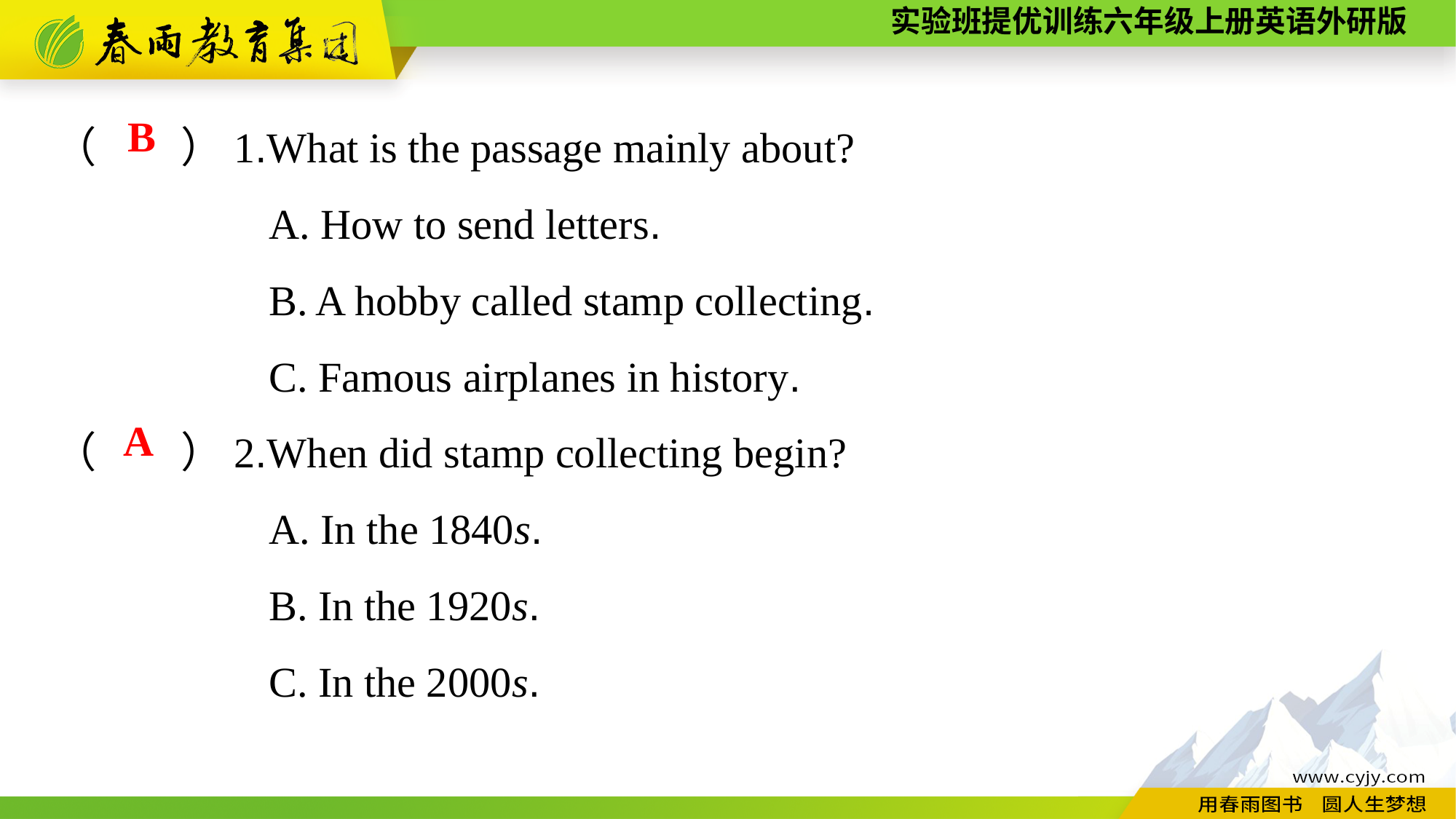

（　　）1.What is the passage mainly about?
A. How to send letters.
B. A hobby called stamp collecting.
C. Famous airplanes in history.
（　　）2.When did stamp collecting begin?
A. In the 1840s.
B. In the 1920s.
C. In the 2000s.
B
A